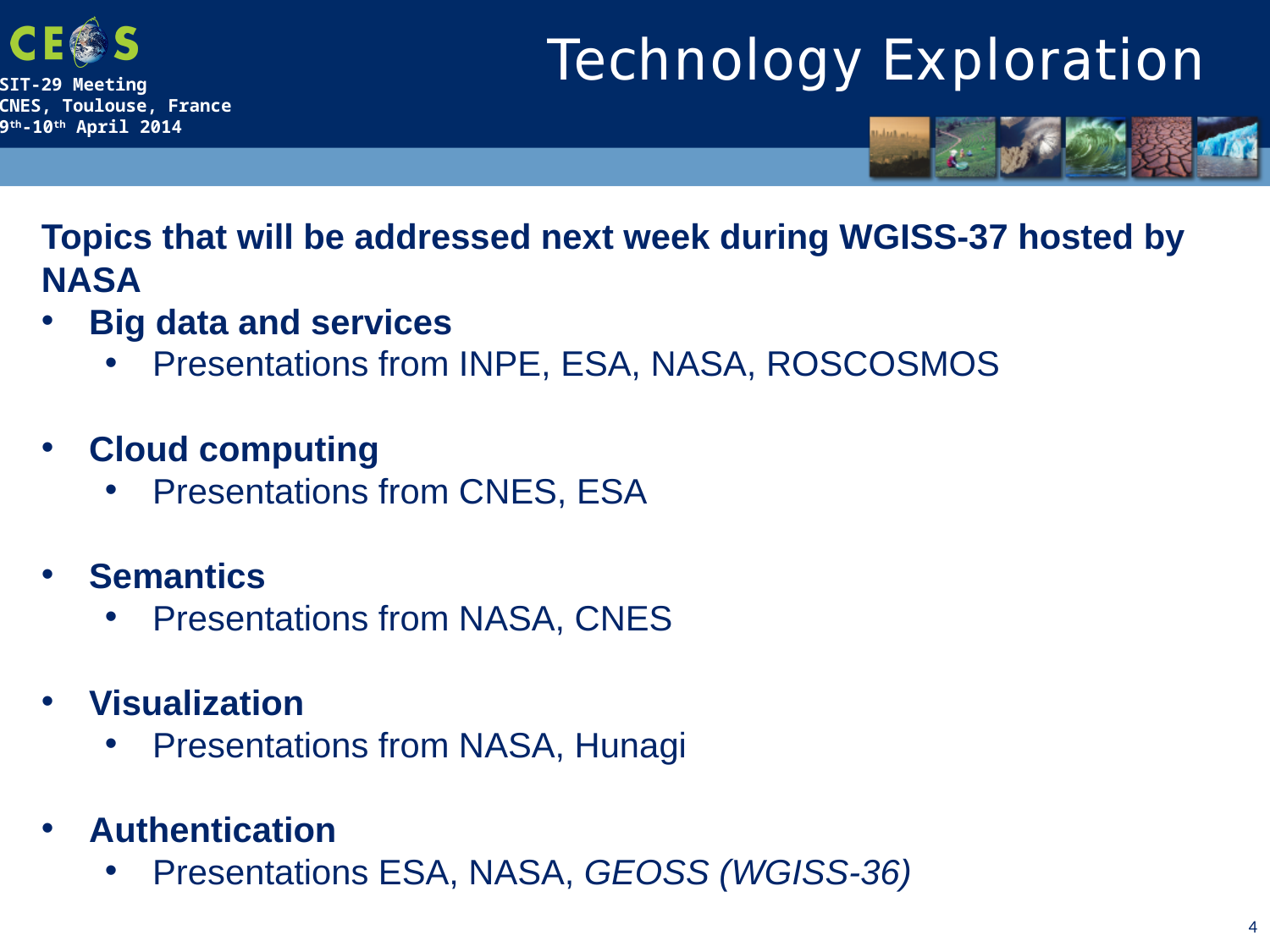

Technology Exploration
Topics that will be addressed next week during WGISS-37 hosted by NASA
Big data and services
Presentations from INPE, ESA, NASA, ROSCOSMOS

Cloud computing
Presentations from CNES, ESA

Semantics
Presentations from NASA, CNES

Visualization
Presentations from NASA, Hunagi

Authentication
Presentations ESA, NASA, GEOSS (WGISS-36)
4